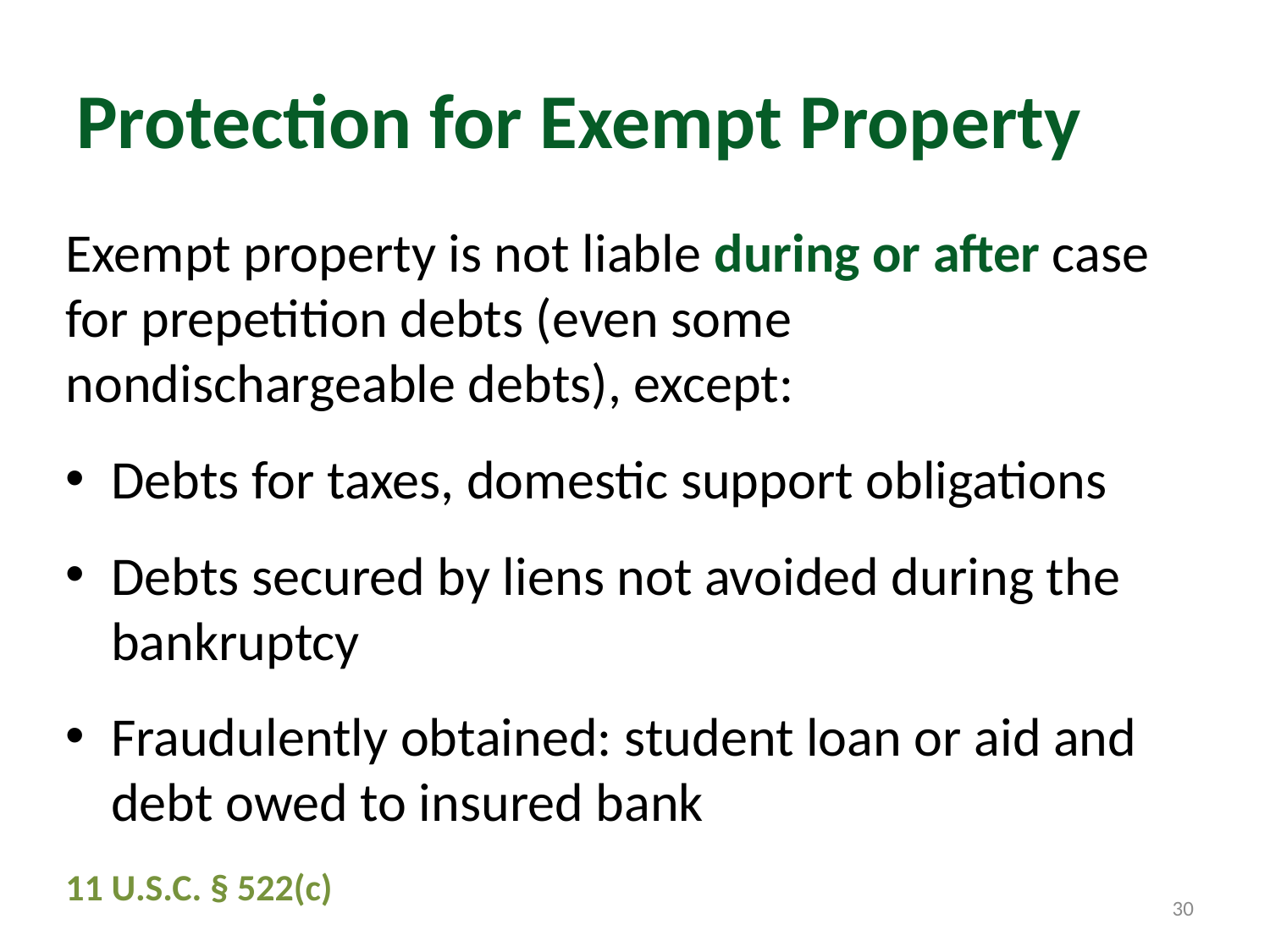

# Protection for Exempt Property
Exempt property is not liable during or after case for prepetition debts (even some nondischargeable debts), except:
Debts for taxes, domestic support obligations
Debts secured by liens not avoided during the bankruptcy
Fraudulently obtained: student loan or aid and debt owed to insured bank
11 U.S.C. § 522(c)

30